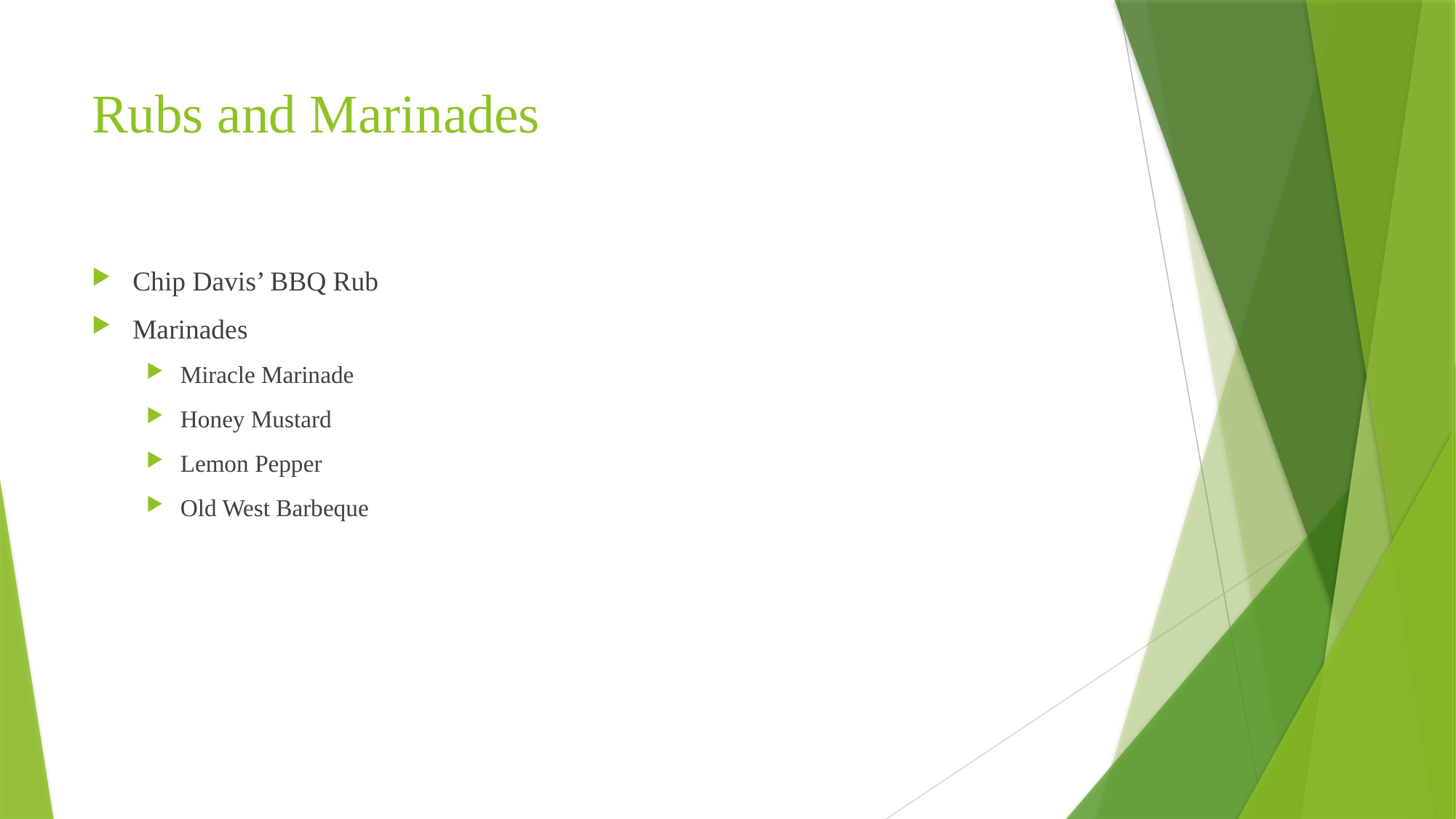

# Rubs and Marinades
Chip Davis’ BBQ Rub
Marinades
Miracle Marinade
Honey Mustard
Lemon Pepper
Old West Barbeque